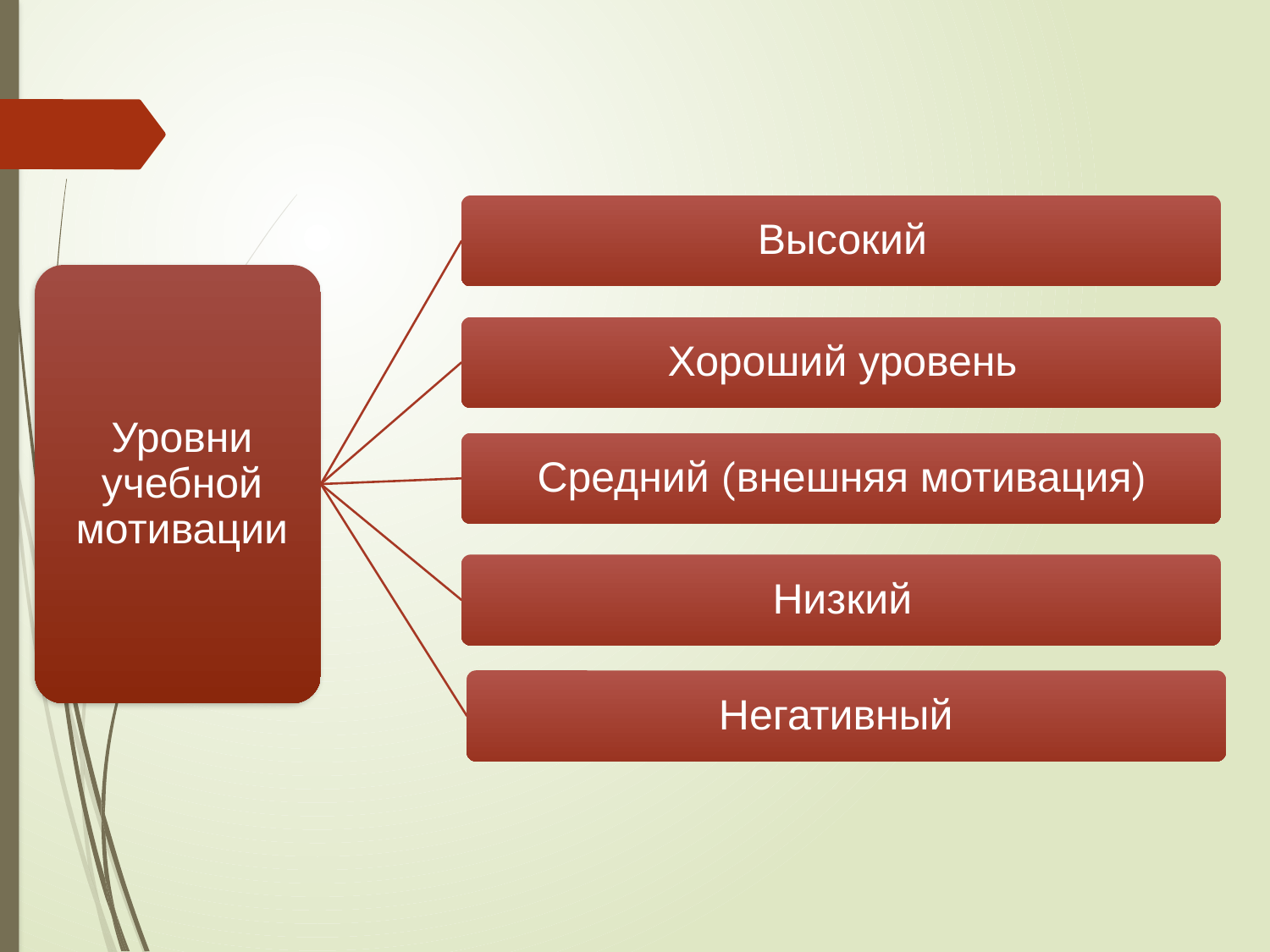

Уровни учебной мотивации

Высокий

Хороший уровень

Средний (внешняя мотивация)

Низкий

Негативный